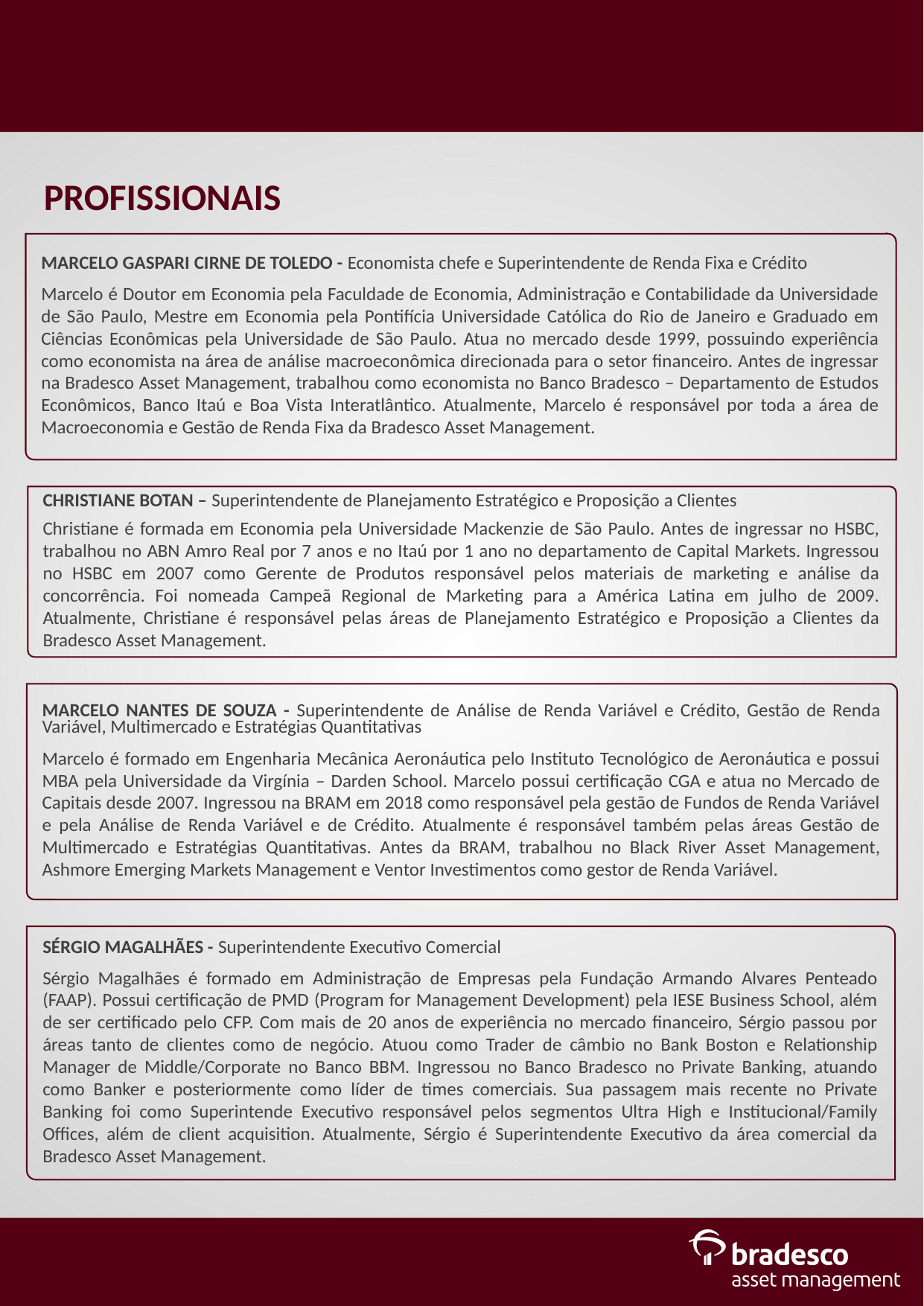

PROFISSIONAIS
MARCELO GASPARI CIRNE DE TOLEDO - Economista chefe e Superintendente de Renda Fixa e Crédito
Marcelo é Doutor em Economia pela Faculdade de Economia, Administração e Contabilidade da Universidade de São Paulo, Mestre em Economia pela Pontifícia Universidade Católica do Rio de Janeiro e Graduado em Ciências Econômicas pela Universidade de São Paulo. Atua no mercado desde 1999, possuindo experiência como economista na área de análise macroeconômica direcionada para o setor financeiro. Antes de ingressar na Bradesco Asset Management, trabalhou como economista no Banco Bradesco – Departamento de Estudos Econômicos, Banco Itaú e Boa Vista Interatlântico. Atualmente, Marcelo é responsável por toda a área de Macroeconomia e Gestão de Renda Fixa da Bradesco Asset Management.
CHRISTIANE BOTAN – Superintendente de Planejamento Estratégico e Proposição a Clientes
Christiane é formada em Economia pela Universidade Mackenzie de São Paulo. Antes de ingressar no HSBC, trabalhou no ABN Amro Real por 7 anos e no Itaú por 1 ano no departamento de Capital Markets. Ingressou no HSBC em 2007 como Gerente de Produtos responsável pelos materiais de marketing e análise da concorrência. Foi nomeada Campeã Regional de Marketing para a América Latina em julho de 2009. Atualmente, Christiane é responsável pelas áreas de Planejamento Estratégico e Proposição a Clientes da Bradesco Asset Management.
MARCELO NANTES DE SOUZA - Superintendente de Análise de Renda Variável e Crédito, Gestão de Renda Variável, Multimercado e Estratégias Quantitativas
Marcelo é formado em Engenharia Mecânica Aeronáutica pelo Instituto Tecnológico de Aeronáutica e possui MBA pela Universidade da Virgínia – Darden School. Marcelo possui certificação CGA e atua no Mercado de Capitais desde 2007. Ingressou na BRAM em 2018 como responsável pela gestão de Fundos de Renda Variável e pela Análise de Renda Variável e de Crédito. Atualmente é responsável também pelas áreas Gestão de Multimercado e Estratégias Quantitativas. Antes da BRAM, trabalhou no Black River Asset Management, Ashmore Emerging Markets Management e Ventor Investimentos como gestor de Renda Variável.
SÉRGIO MAGALHÃES - Superintendente Executivo Comercial
Sérgio Magalhães é formado em Administração de Empresas pela Fundação Armando Alvares Penteado (FAAP). Possui certificação de PMD (Program for Management Development) pela IESE Business School, além de ser certificado pelo CFP. Com mais de 20 anos de experiência no mercado financeiro, Sérgio passou por áreas tanto de clientes como de negócio. Atuou como Trader de câmbio no Bank Boston e Relationship Manager de Middle/Corporate no Banco BBM. Ingressou no Banco Bradesco no Private Banking, atuando como Banker e posteriormente como líder de times comerciais. Sua passagem mais recente no Private Banking foi como Superintende Executivo responsável pelos segmentos Ultra High e Institucional/Family Offices, além de client acquisition. Atualmente, Sérgio é Superintendente Executivo da área comercial da Bradesco Asset Management.